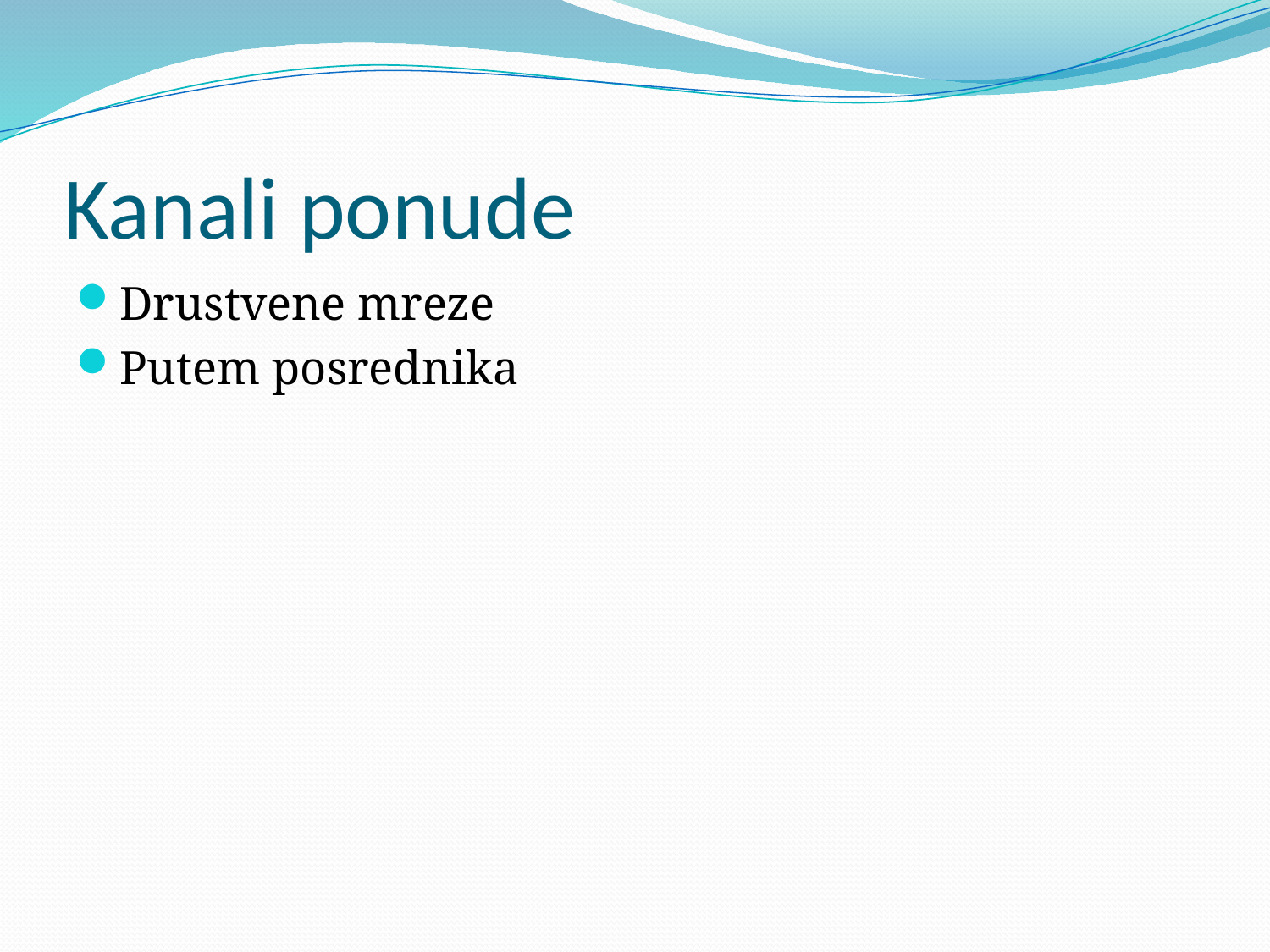

# Kanali ponude
Drustvene mreze
Putem posrednika